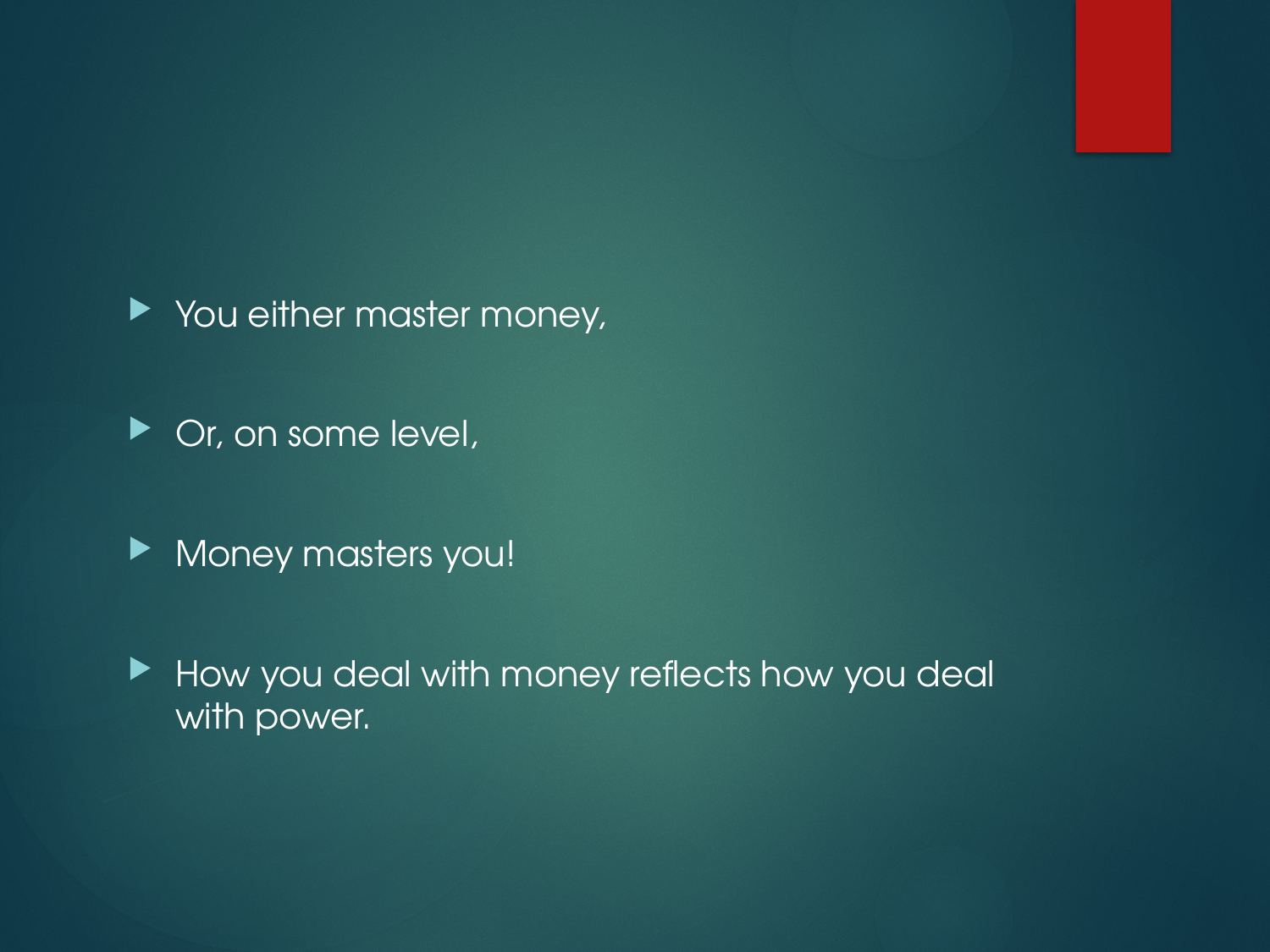

#
You either master money,

Or, on some level,

Money masters you!

How you deal with money reflects how you deal with power.